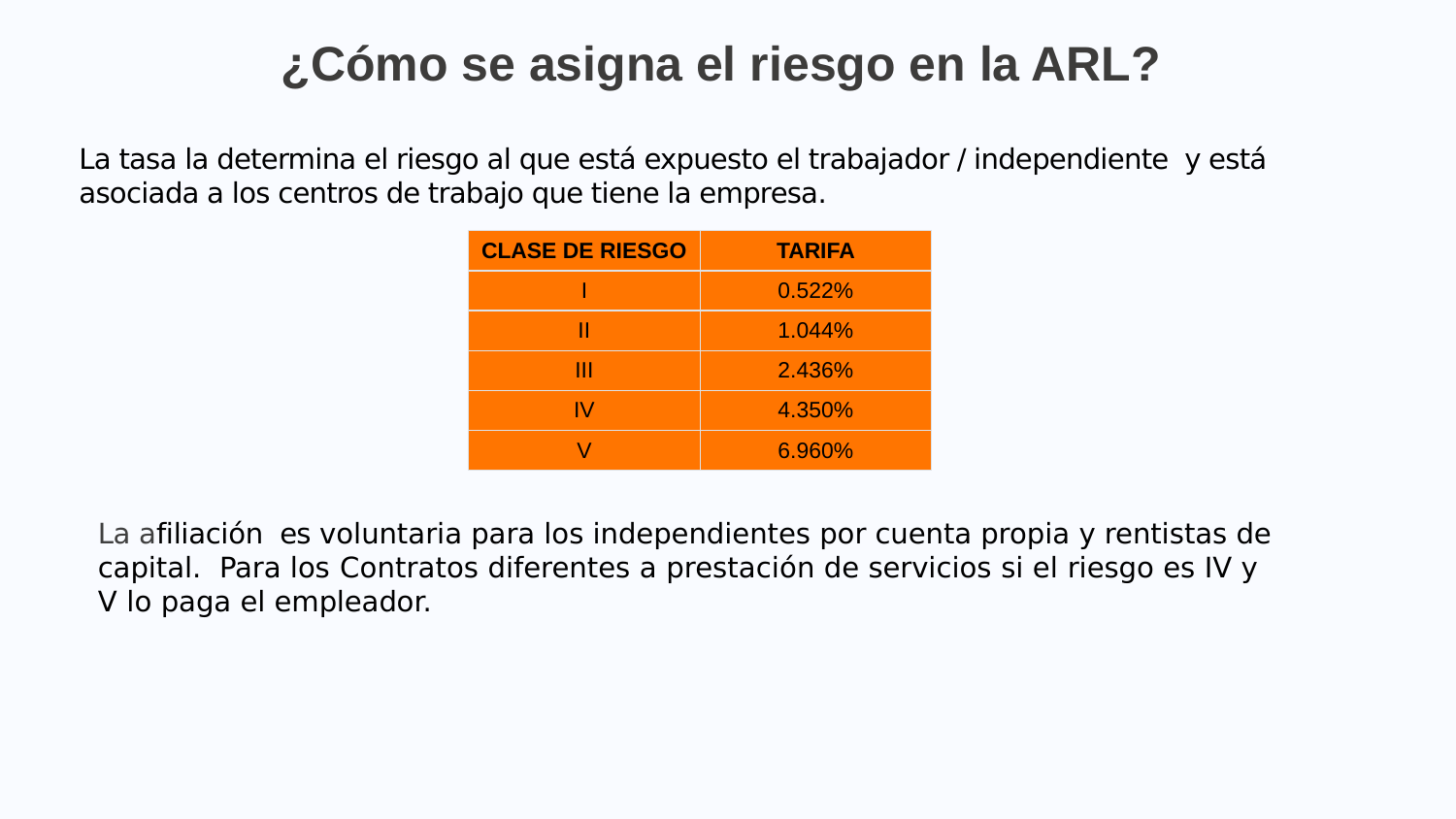

# ¿Cómo se asigna el riesgo en la ARL?
La tasa la determina el riesgo al que está expuesto el trabajador / independiente  y está asociada a los centros de trabajo que tiene la empresa.
| CLASE DE RIESGO | TARIFA |
| --- | --- |
| I | 0.522% |
| II | 1.044% |
| III | 2.436% |
| IV | 4.350% |
| V | 6.960% |
La afiliación  es voluntaria para los independientes por cuenta propia y rentistas de capital.  Para los Contratos diferentes a prestación de servicios si el riesgo es IV y V lo paga el empleador.